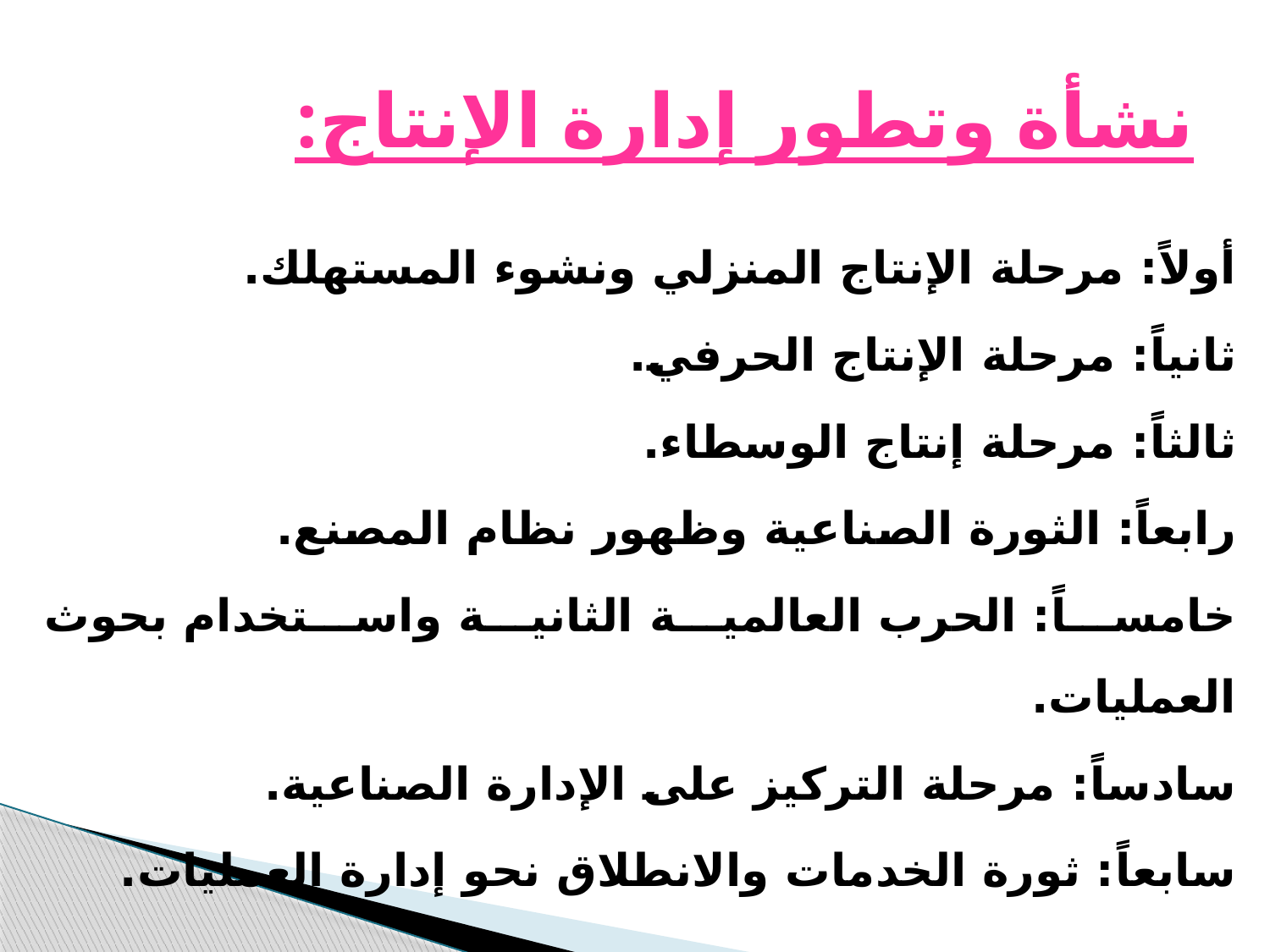

# نشأة وتطور إدارة الإنتاج:
أولاً: مرحلة الإنتاج المنزلي ونشوء المستهلك.
ثانياً: مرحلة الإنتاج الحرفي.
ثالثاً: مرحلة إنتاج الوسطاء.
رابعاً: الثورة الصناعية وظهور نظام المصنع.
خامساً: الحرب العالمية الثانية واستخدام بحوث العمليات.
سادساً: مرحلة التركيز على الإدارة الصناعية.
سابعاً: ثورة الخدمات والانطلاق نحو إدارة العمليات.